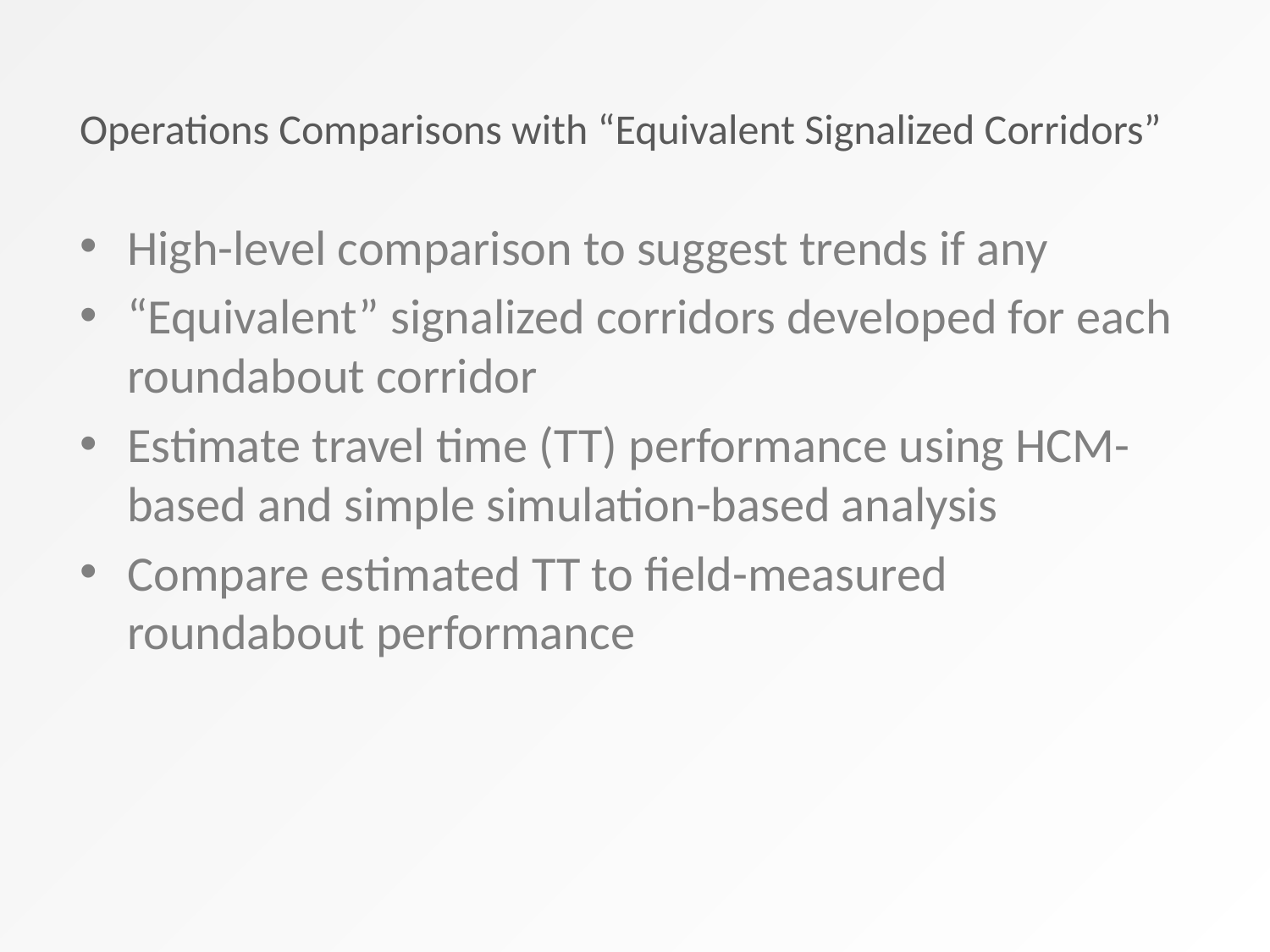

# Operations Comparisons with “Equivalent Signalized Corridors”
High-level comparison to suggest trends if any
“Equivalent” signalized corridors developed for each roundabout corridor
Estimate travel time (TT) performance using HCM-based and simple simulation-based analysis
Compare estimated TT to field-measured roundabout performance